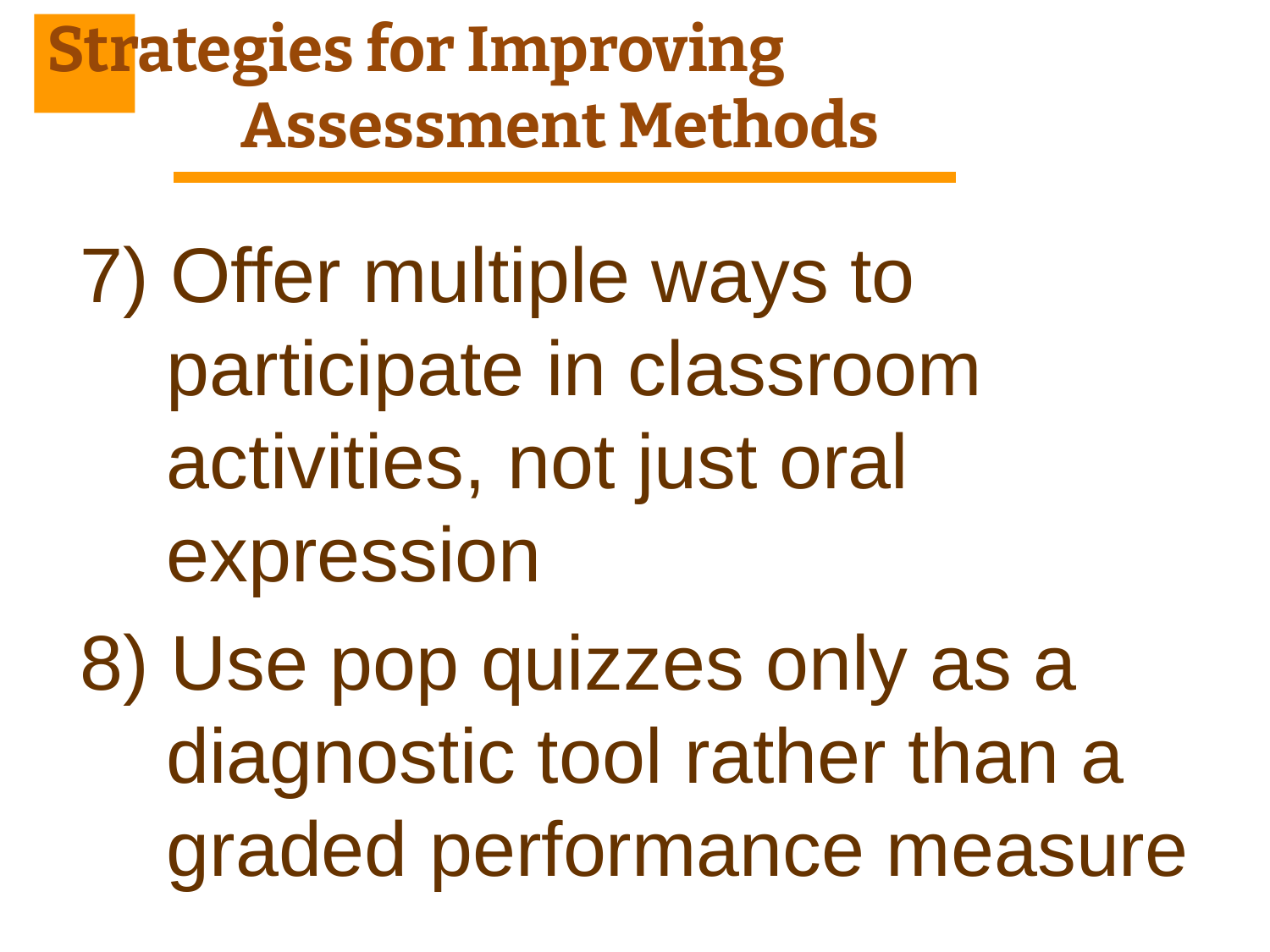

# Strategies for Improving Assessment Methods
7) Offer multiple ways to participate in classroom activities, not just oral expression
8) Use pop quizzes only as a diagnostic tool rather than a graded performance measure